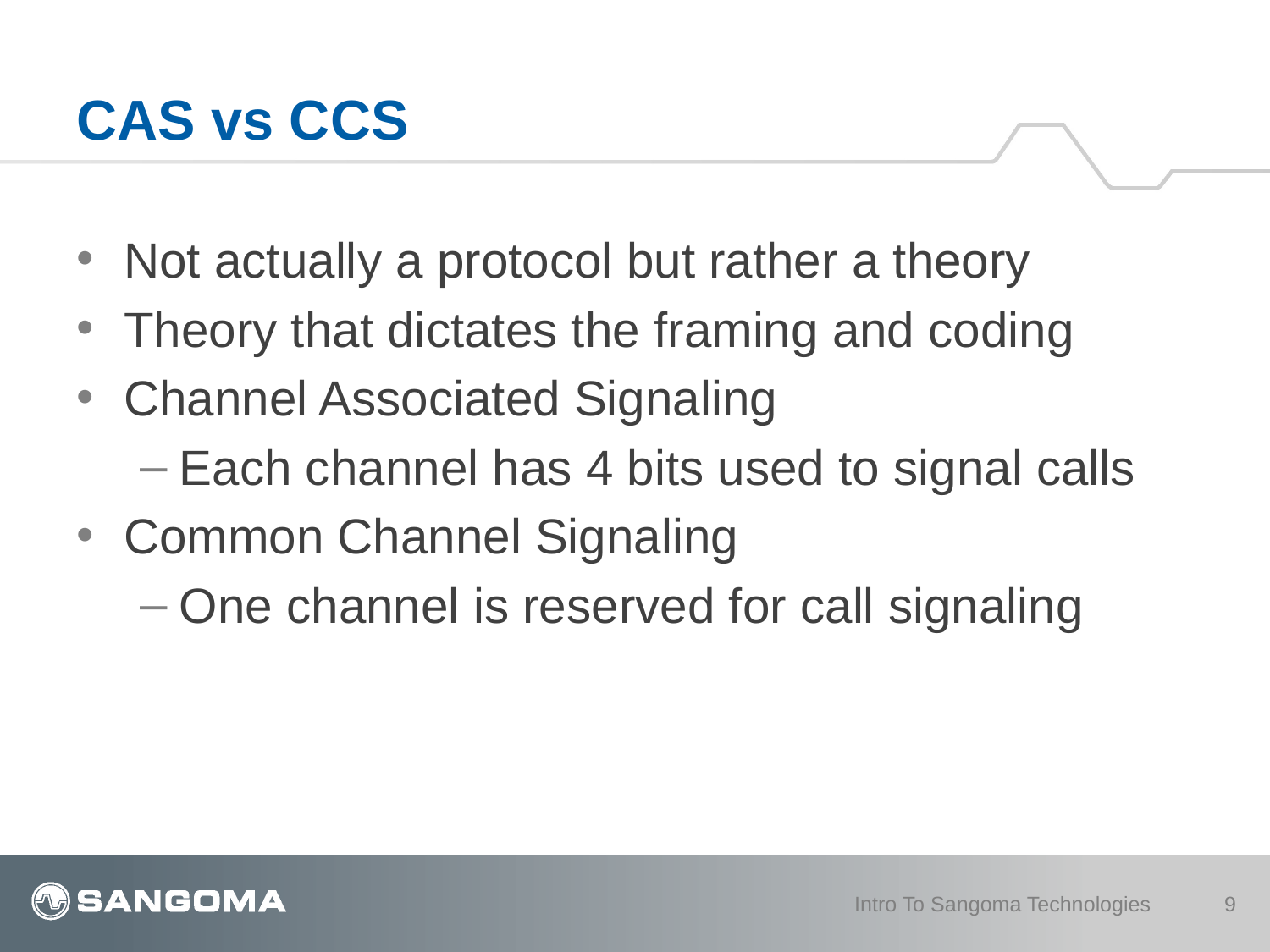

# CAS vs CCS
Not actually a protocol but rather a theory
Theory that dictates the framing and coding
Channel Associated Signaling
Each channel has 4 bits used to signal calls
Common Channel Signaling
One channel is reserved for call signaling

Intro To Sangoma Technologies
9